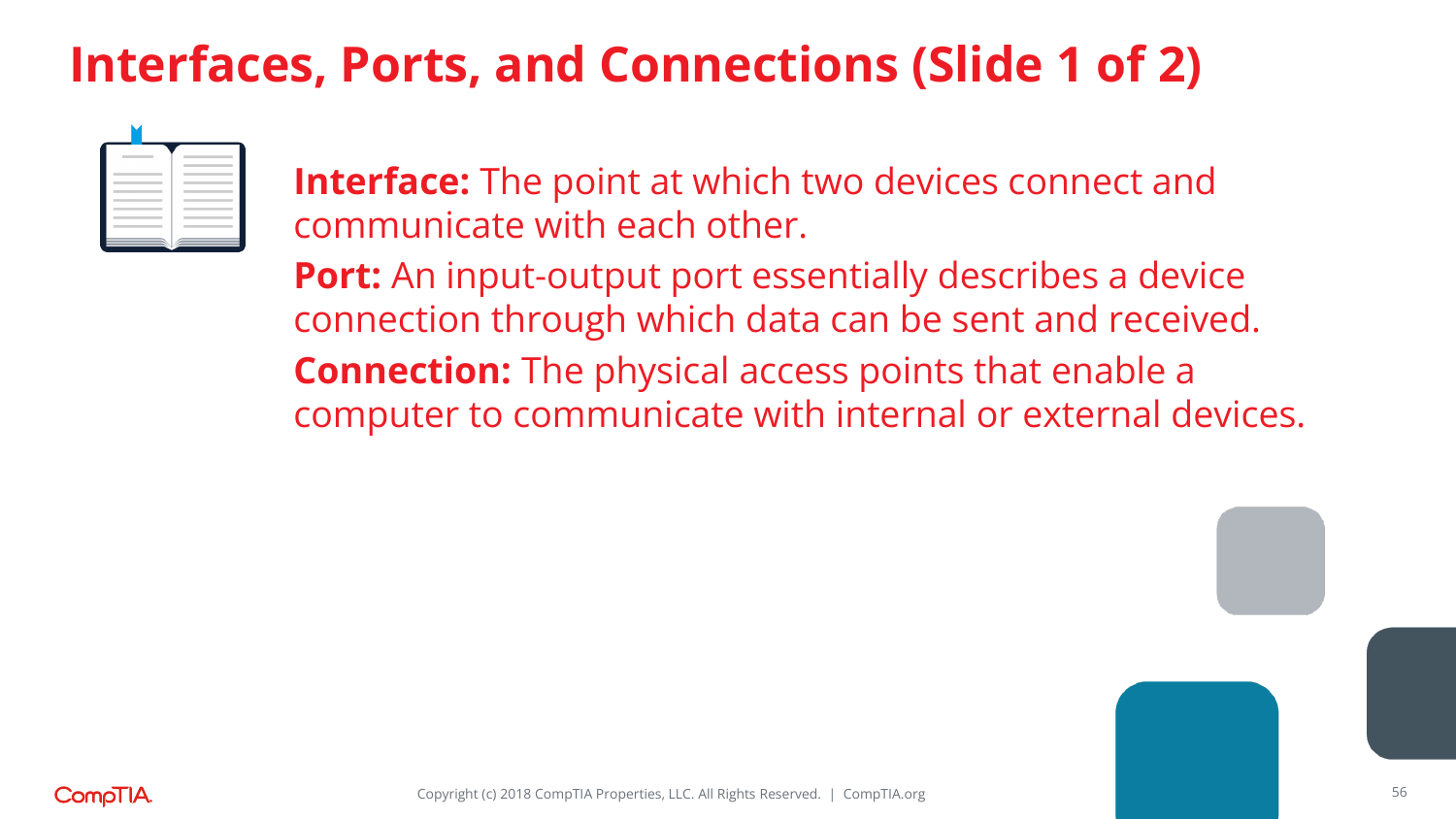

# Interfaces, Ports, and Connections (Slide 1 of 2)
Interface: The point at which two devices connect and communicate with each other.
Port: An input-output port essentially describes a device connection through which data can be sent and received.
Connection: The physical access points that enable a computer to communicate with internal or external devices.

56